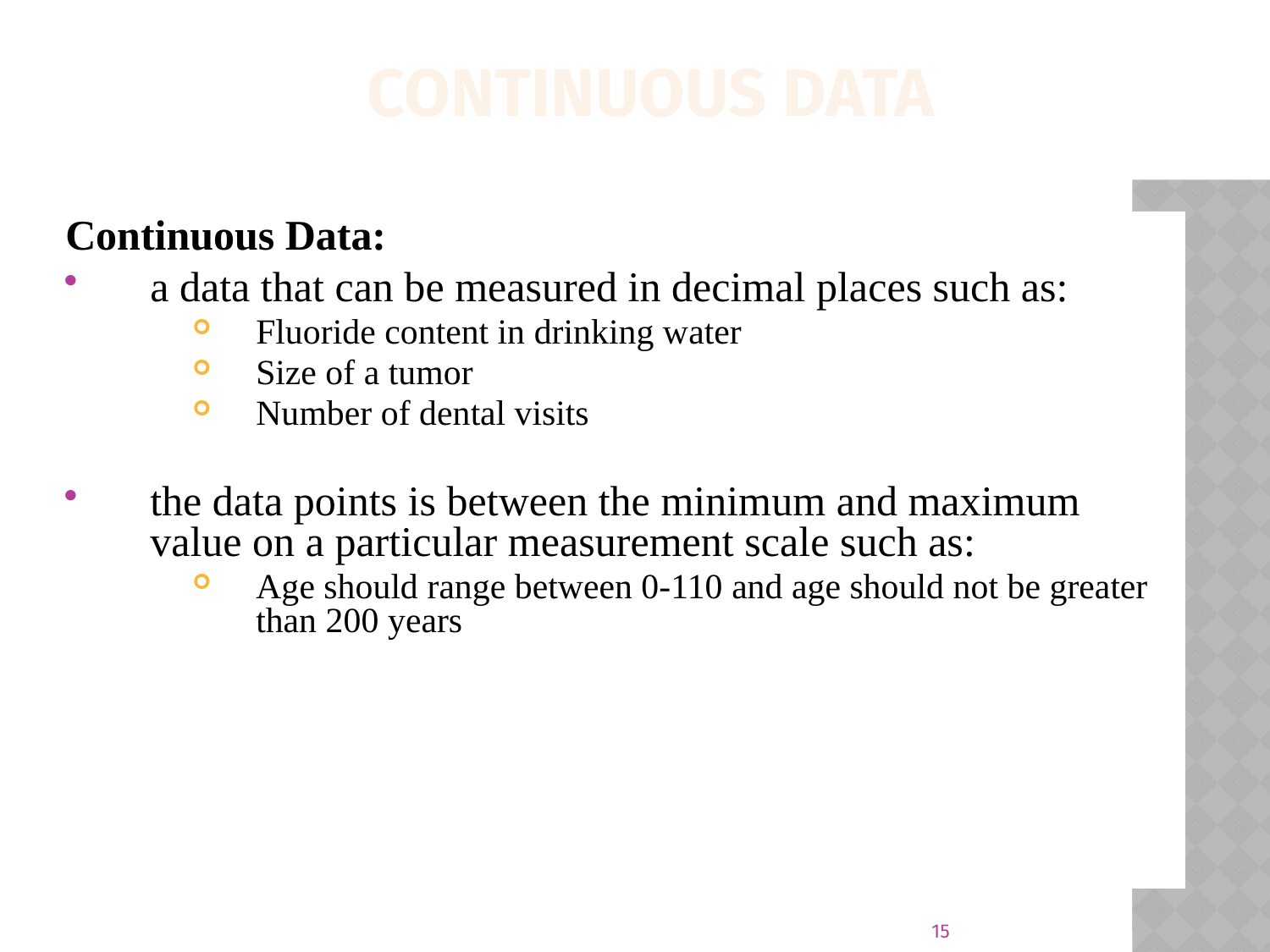

Continuous Data
Continuous Data:
a data that can be measured in decimal places such as:
Fluoride content in drinking water
Size of a tumor
Number of dental visits

the data points is between the minimum and maximum value on a particular measurement scale such as:
Age should range between 0-110 and age should not be greater than 200 years
15